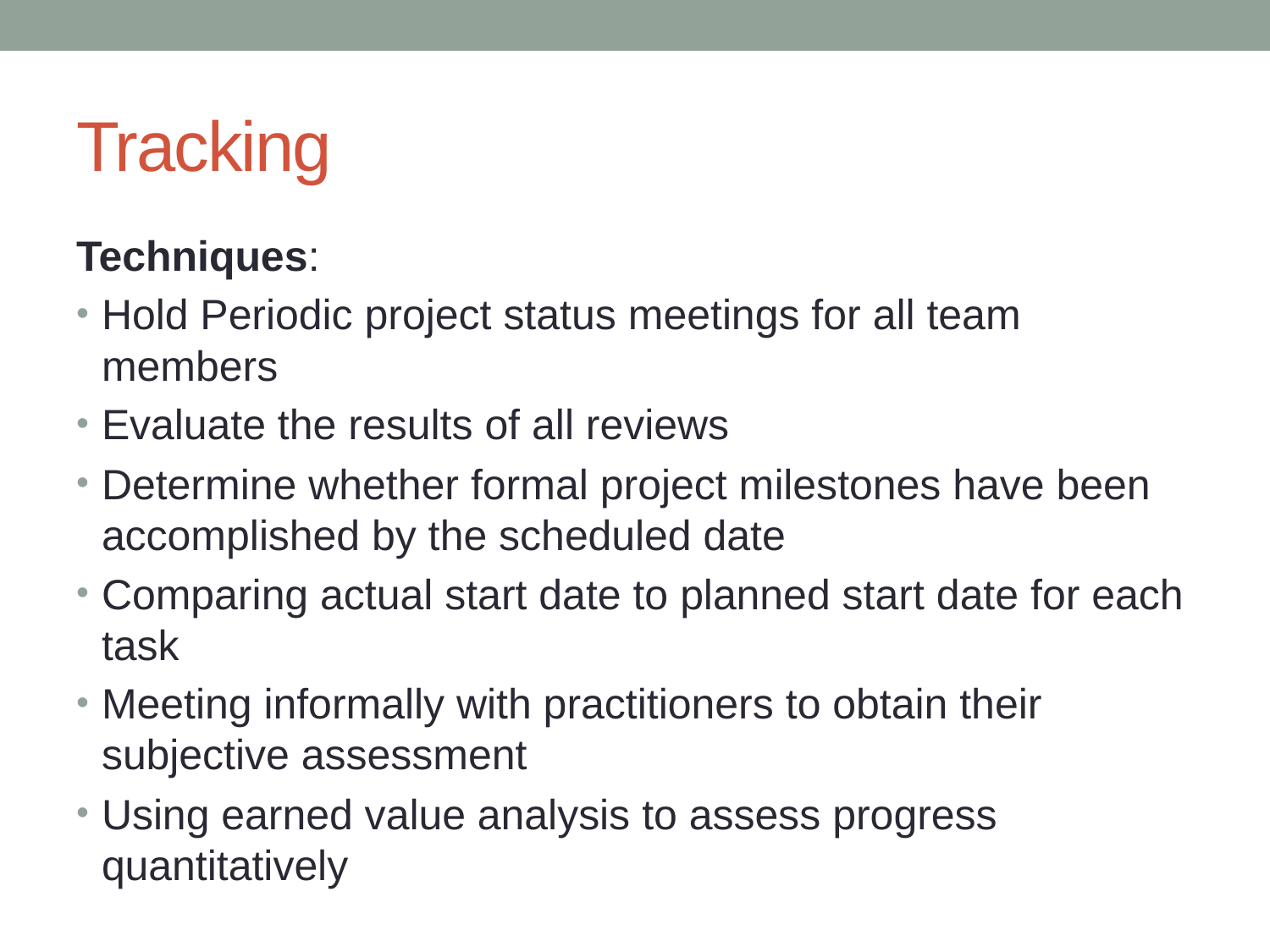

# Tracking
Techniques:
Hold Periodic project status meetings for all team members
Evaluate the results of all reviews
Determine whether formal project milestones have been accomplished by the scheduled date
Comparing actual start date to planned start date for each task
Meeting informally with practitioners to obtain their subjective assessment
Using earned value analysis to assess progress quantitatively